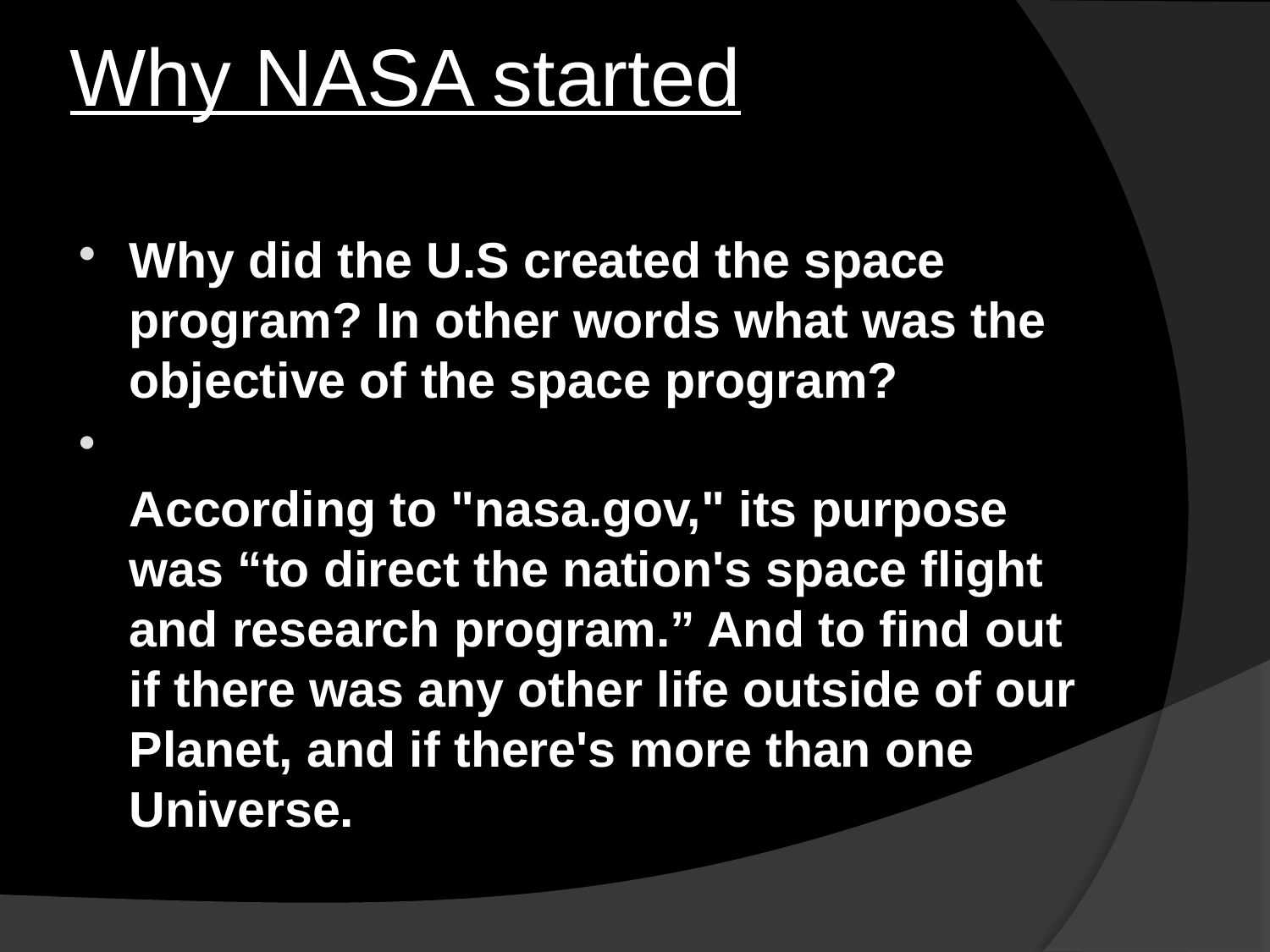

# Why NASA started
Why did the U.S created the space program? In other words what was the objective of the space program?
According to "nasa.gov," its purpose was “to direct the nation's space flight and research program.” And to find out if there was any other life outside of our Planet, and if there's more than one Universe.